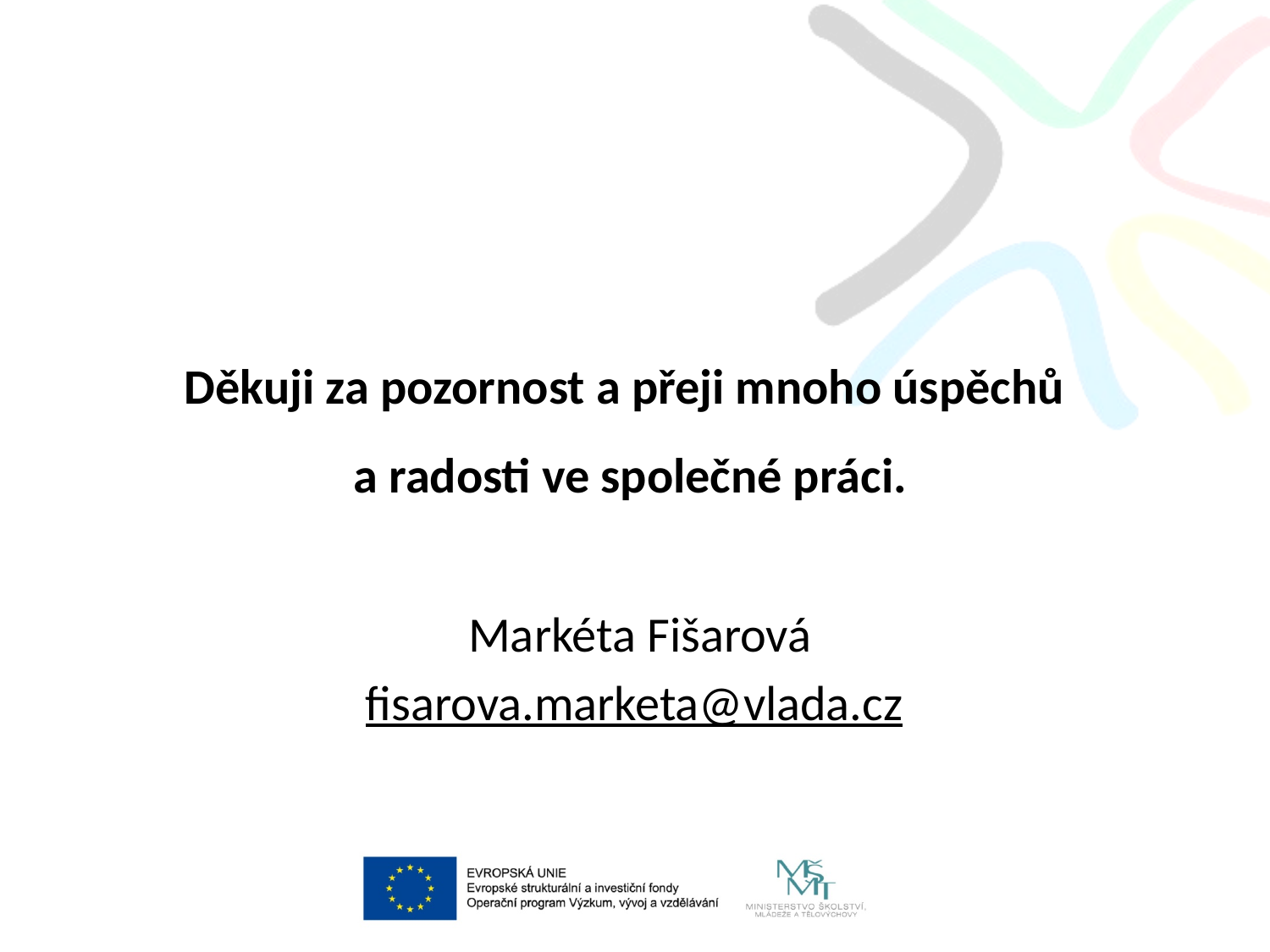

# Děkuji za pozornost a přeji mnoho úspěchů a radosti ve společné práci.
Markéta Fišarová
fisarova.marketa@vlada.cz